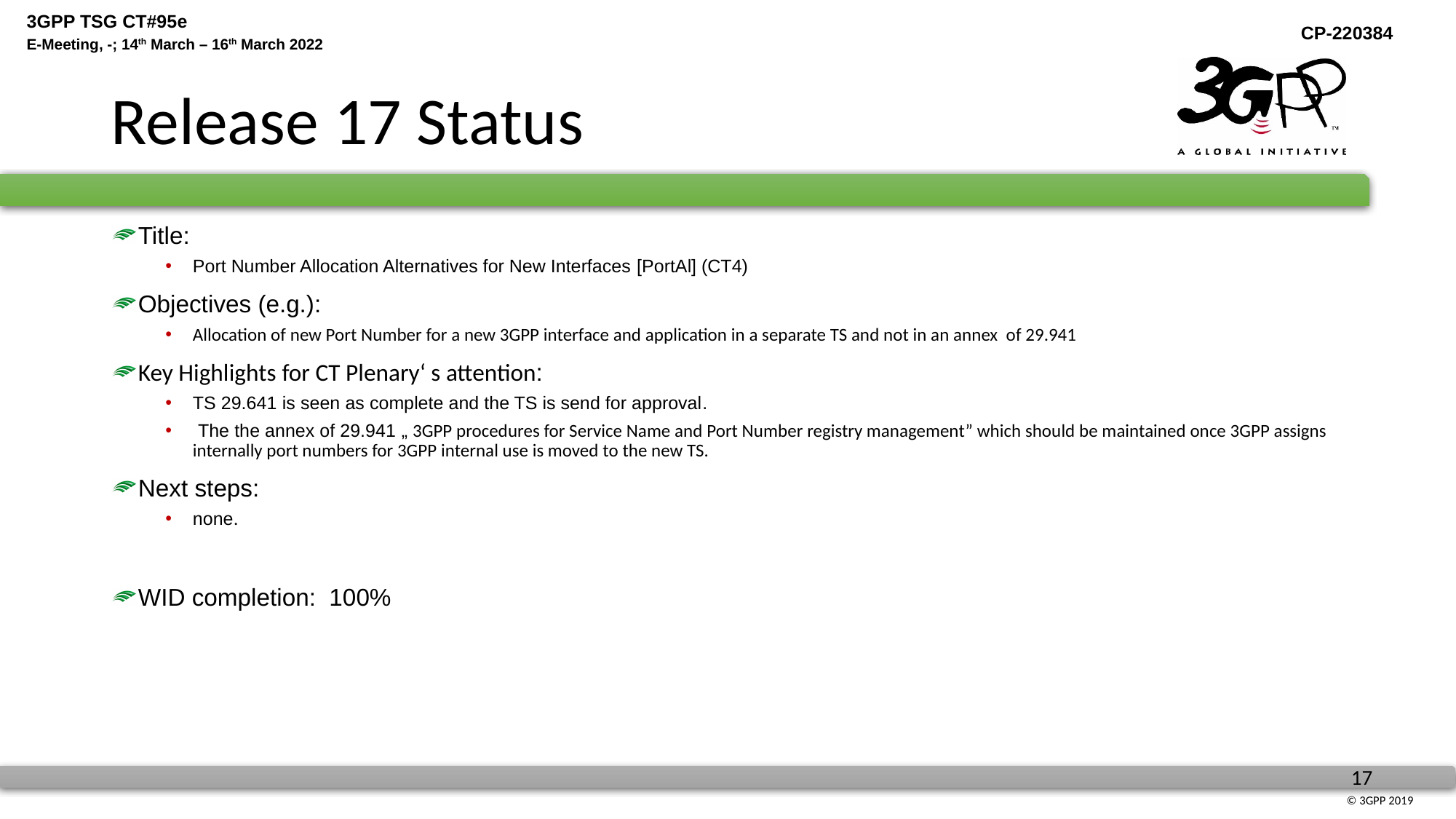

# Release 17 Status
Title:
Port Number Allocation Alternatives for New Interfaces [PortAl] (CT4)
Objectives (e.g.):
Allocation of new Port Number for a new 3GPP interface and application in a separate TS and not in an annex  of 29.941
Key Highlights for CT Plenary‘ s attention:
TS 29.641 is seen as complete and the TS is send for approval.
 The the annex of 29.941 „ 3GPP procedures for Service Name and Port Number registry management” which should be maintained once 3GPP assigns internally port numbers for 3GPP internal use is moved to the new TS.
Next steps:
none.

WID completion:  100%